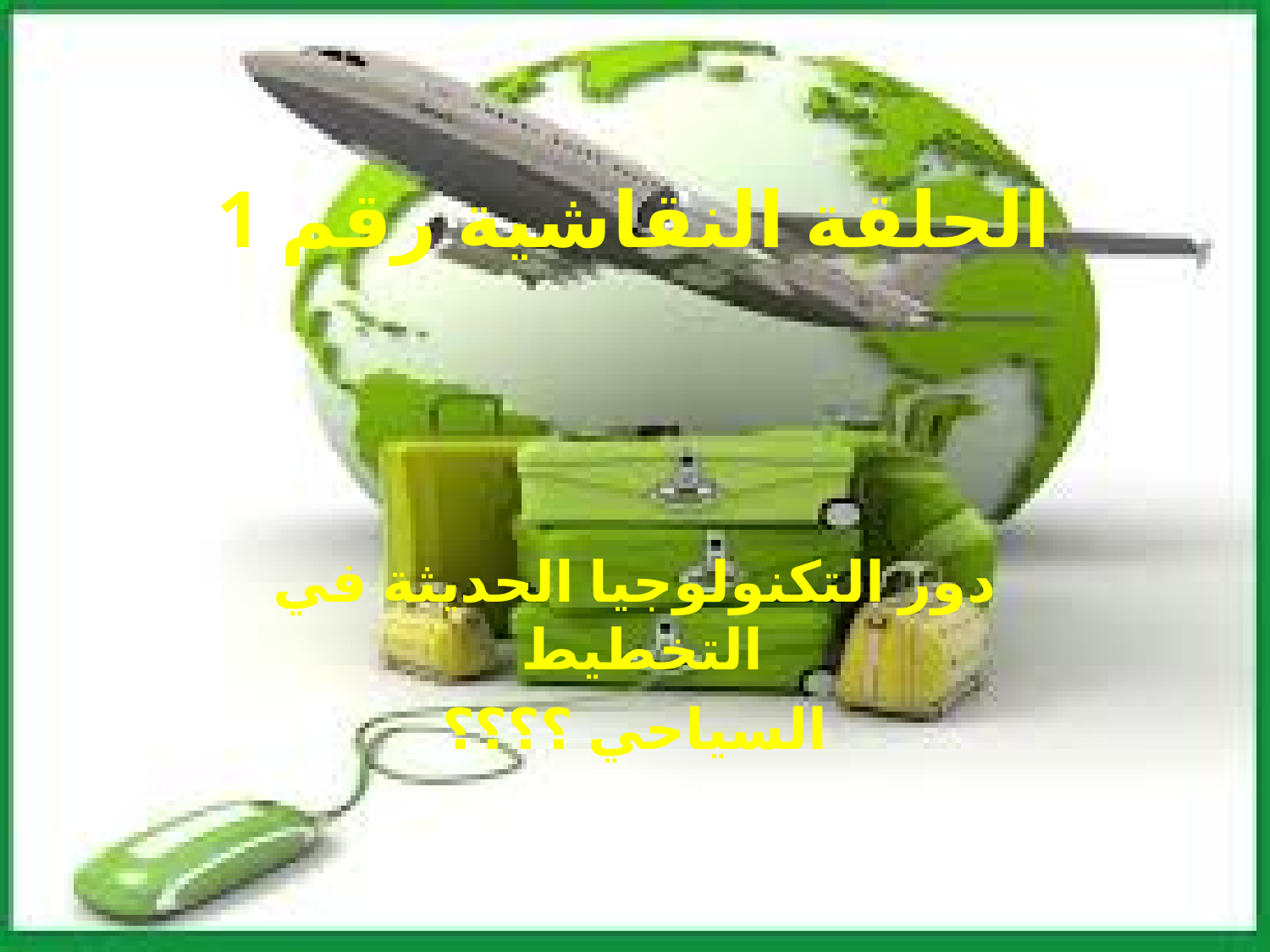

# الحلقة النقاشية رقم 1
دور التكنولوجيا الحديثة في التخطيط
السياحي ؟؟؟؟